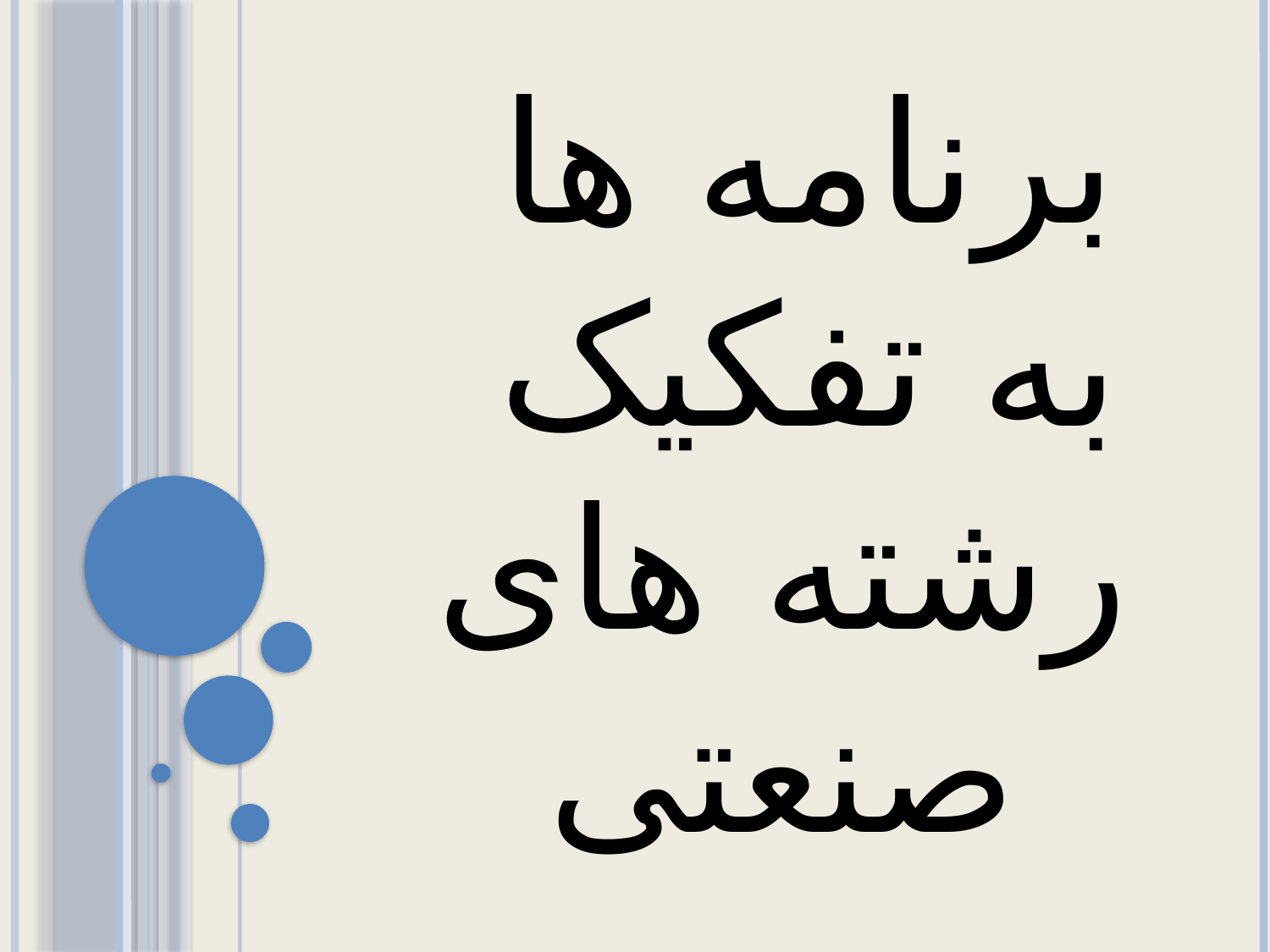

# برنامه ها به تفکیک رشته های صنعتی